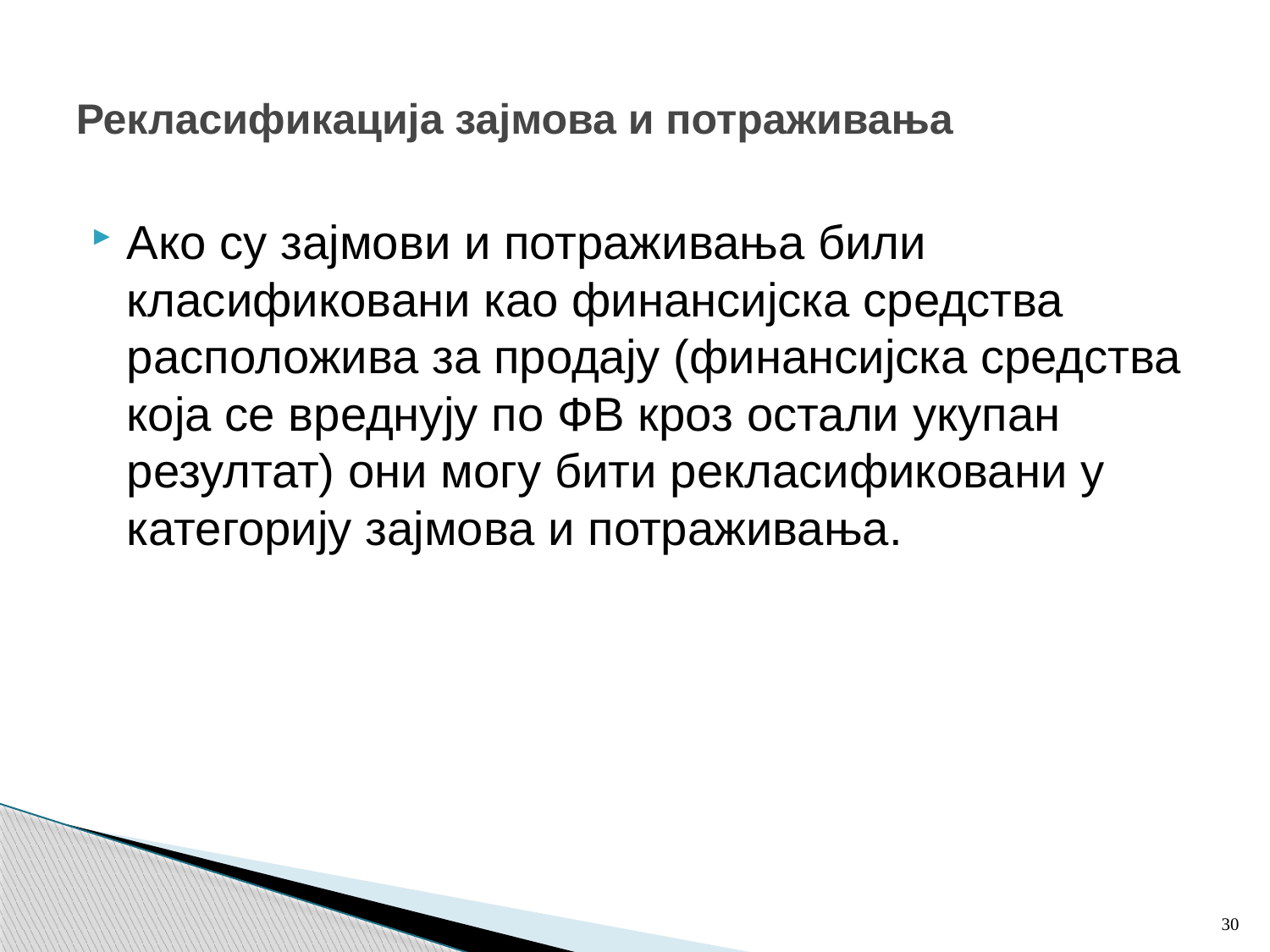

# Рекласификација зајмова и потраживања
Ако су зајмови и потраживања били класификовани као финансијска средства расположива за продају (финансијска средства која се вреднују по ФВ кроз остали укупан резултат) они могу бити рекласификовани у категорију зајмова и потраживања.
30